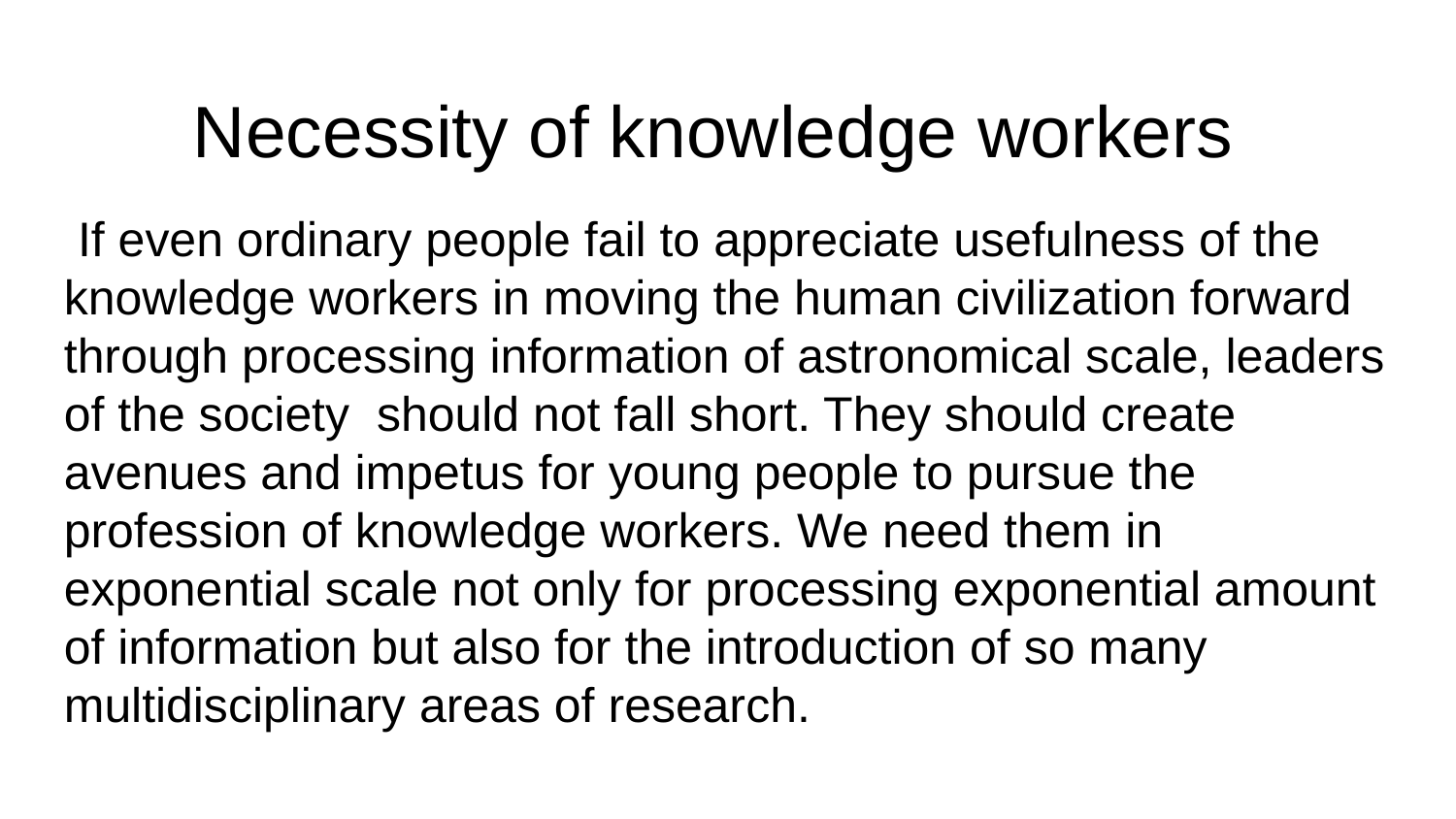

Necessity of knowledge workers
 If even ordinary people fail to appreciate usefulness of the knowledge workers in moving the human civilization forward through processing information of astronomical scale, leaders of the society  should not fall short. They should create avenues and impetus for young people to pursue the profession of knowledge workers. We need them in exponential scale not only for processing exponential amount of information but also for the introduction of so many multidisciplinary areas of research.